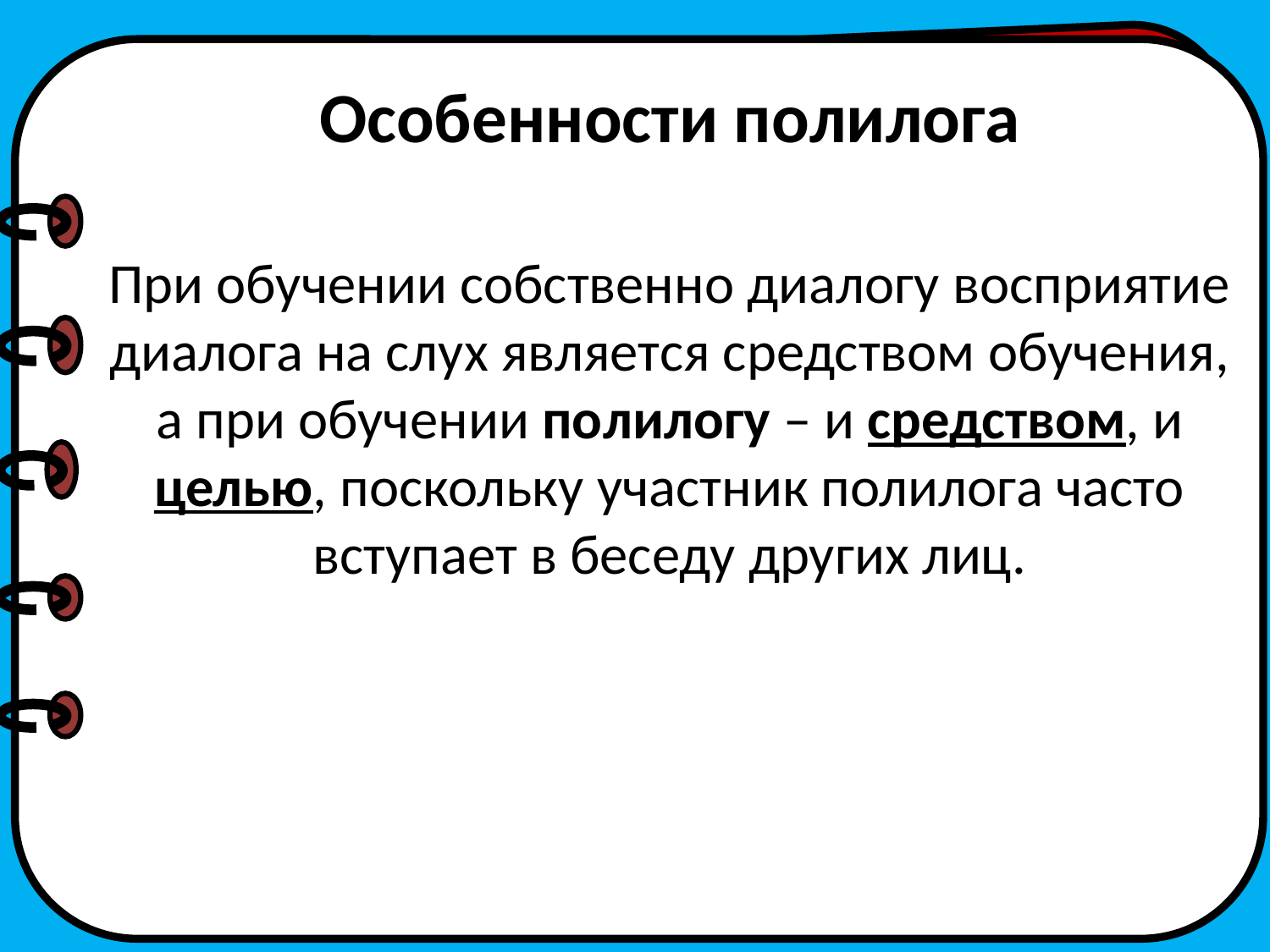

Особенности полилога

При обучении собственно диалогу восприятие диалога на слух является средством обучения, а при обучении полилогу – и средством, и целью, поскольку участник полилога часто вступает в беседу других лиц.